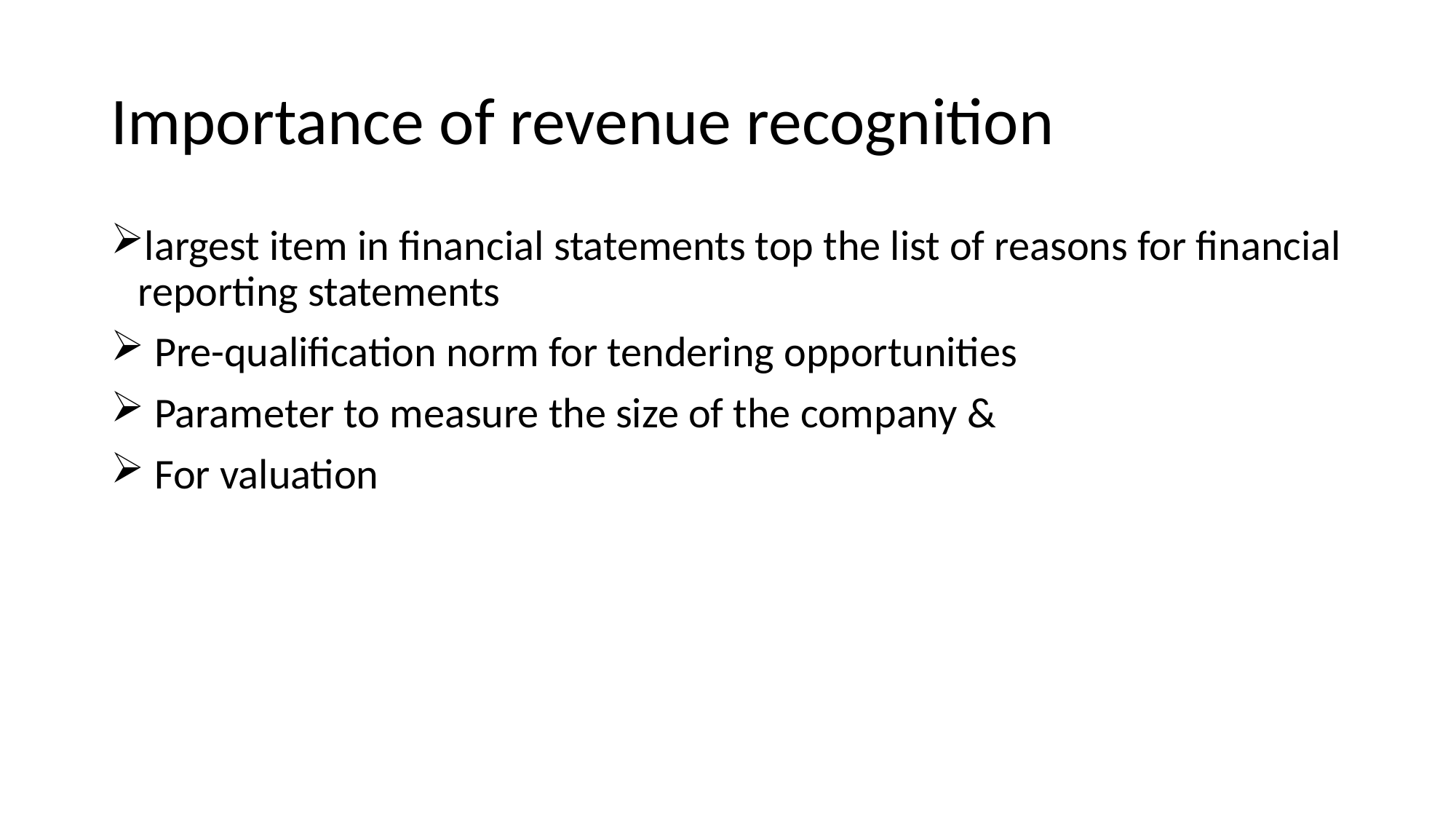

# Importance of revenue recognition
largest item in financial statements top the list of reasons for financial reporting statements
 Pre-qualification norm for tendering opportunities
 Parameter to measure the size of the company &
 For valuation